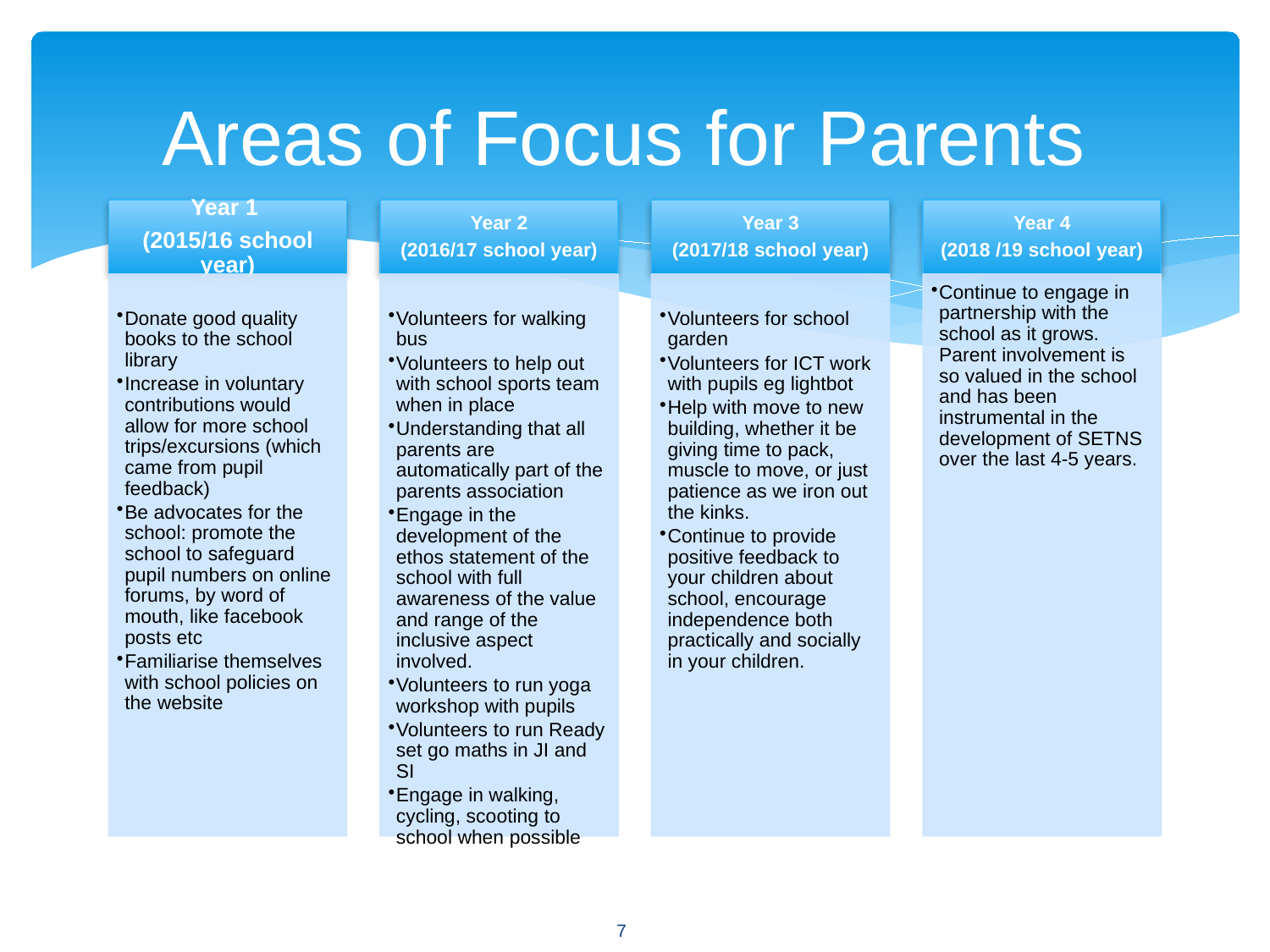

# Areas of Focus for Parents
Year 1
(2015/16 school year)

Donate good quality books to the school library
Increase in voluntary contributions would allow for more school trips/excursions (which came from pupil feedback)
Be advocates for the school: promote the school to safeguard pupil numbers on online forums, by word of mouth, like facebook posts etc
Familiarise themselves with school policies on the website
Year 2
(2016/17 school year)

Volunteers for walking bus
Volunteers to help out with school sports team when in place
Understanding that all parents are automatically part of the parents association
Engage in the development of the ethos statement of the school with full awareness of the value and range of the inclusive aspect involved.
Volunteers to run yoga workshop with pupils
Volunteers to run Ready set go maths in JI and SI
Engage in walking, cycling, scooting to school when possible
Year 3
(2017/18 school year)

Volunteers for school garden
Volunteers for ICT work with pupils eg lightbot
Help with move to new building, whether it be giving time to pack, muscle to move, or just patience as we iron out the kinks.
Continue to provide positive feedback to your children about school, encourage independence both practically and socially in your children.
Year 4
(2018 /19 school year)
Continue to engage in partnership with the school as it grows. Parent involvement is so valued in the school and has been instrumental in the development of SETNS over the last 4-5 years.
7